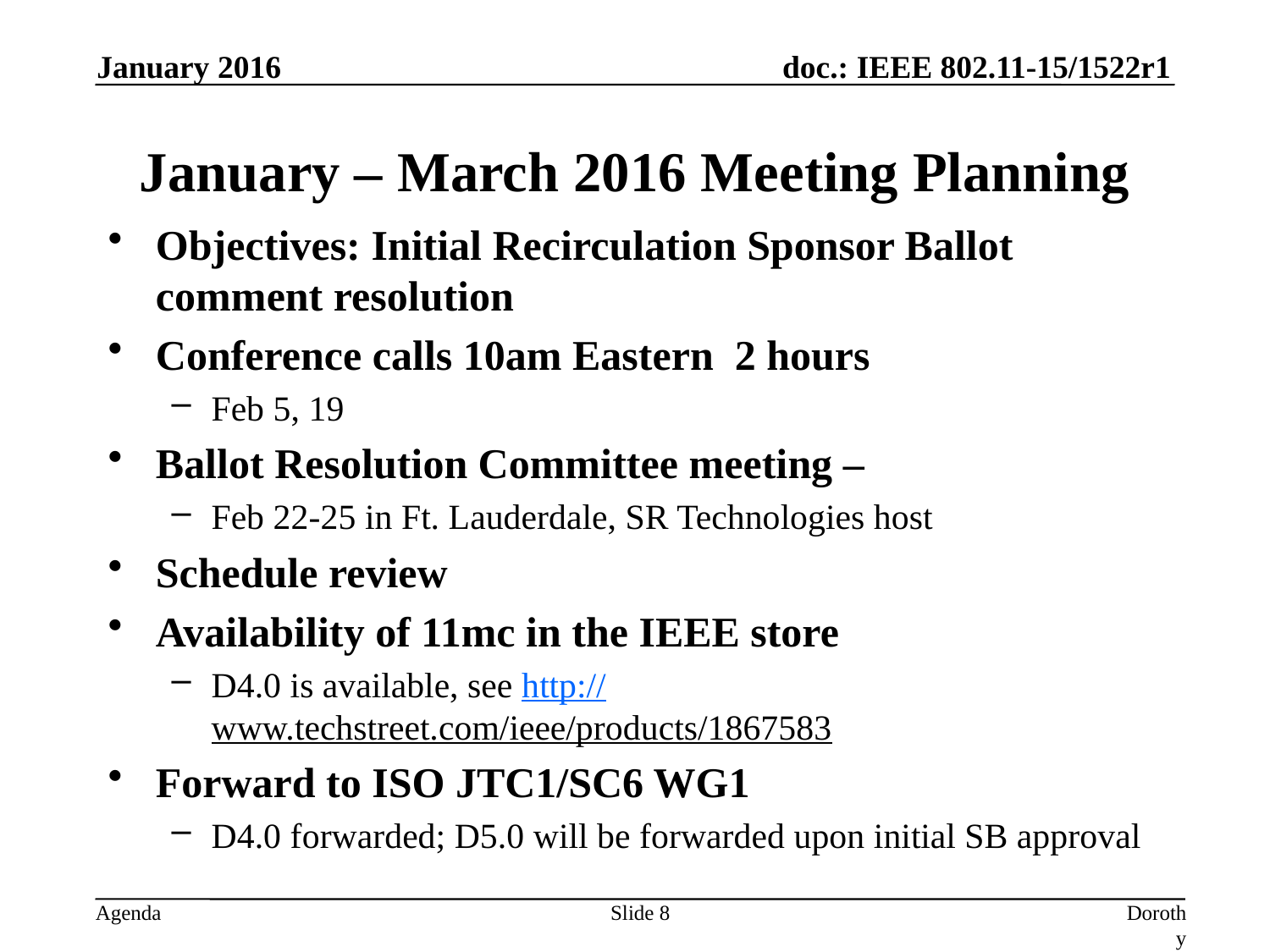

January 2016
# January – March 2016 Meeting Planning
Objectives: Initial Recirculation Sponsor Ballot comment resolution
Conference calls 10am Eastern  2 hours
Feb 5, 19
Ballot Resolution Committee meeting –
Feb 22-25 in Ft. Lauderdale, SR Technologies host
Schedule review
Availability of 11mc in the IEEE store
D4.0 is available, see http://www.techstreet.com/ieee/products/1867583
Forward to ISO JTC1/SC6 WG1
D4.0 forwarded; D5.0 will be forwarded upon initial SB approval
Slide 8
Dorothy Stanley, HPE